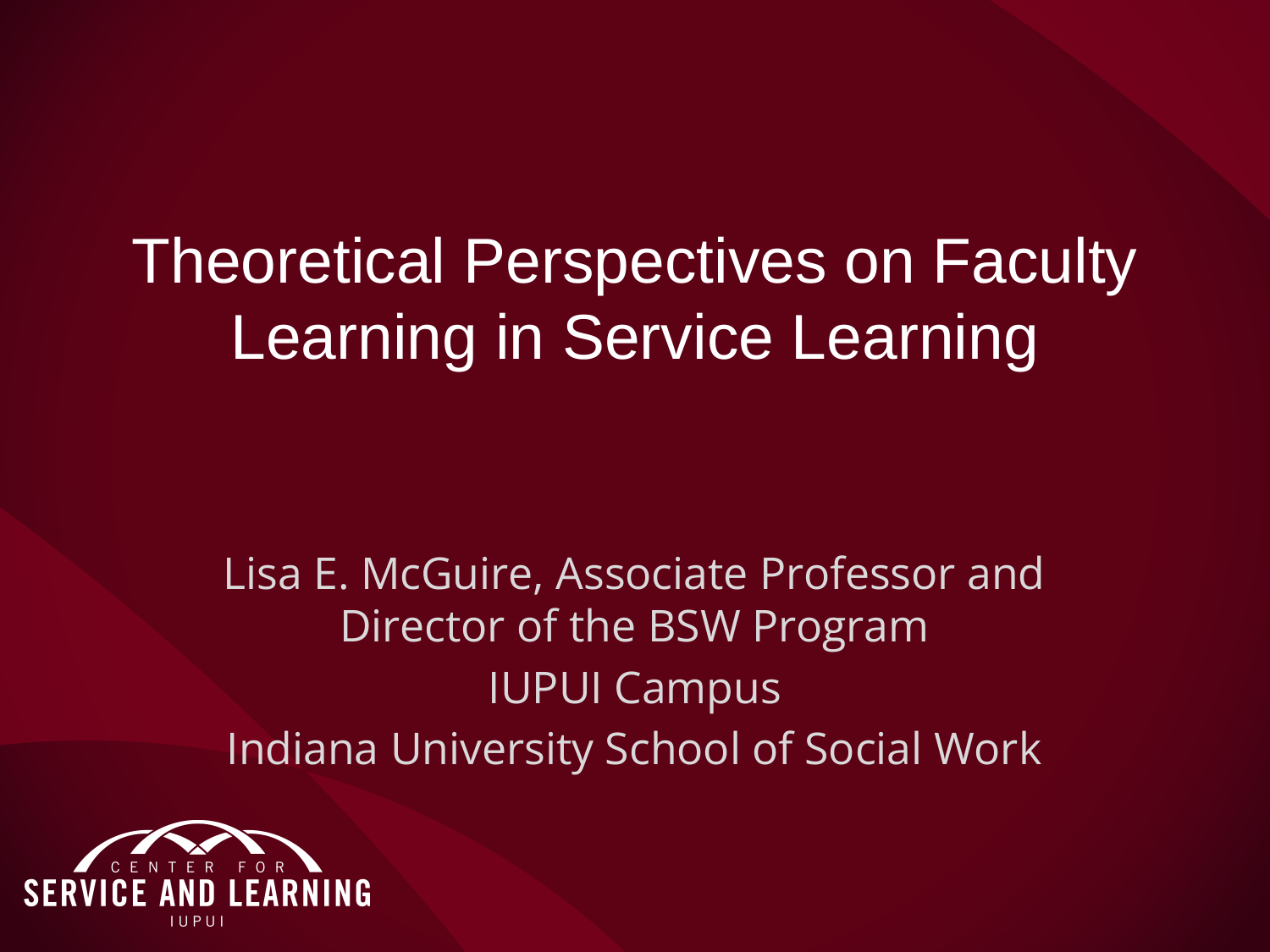

# Theoretical Perspectives on Faculty Learning in Service Learning
Lisa E. McGuire, Associate Professor and Director of the BSW Program
IUPUI Campus
Indiana University School of Social Work